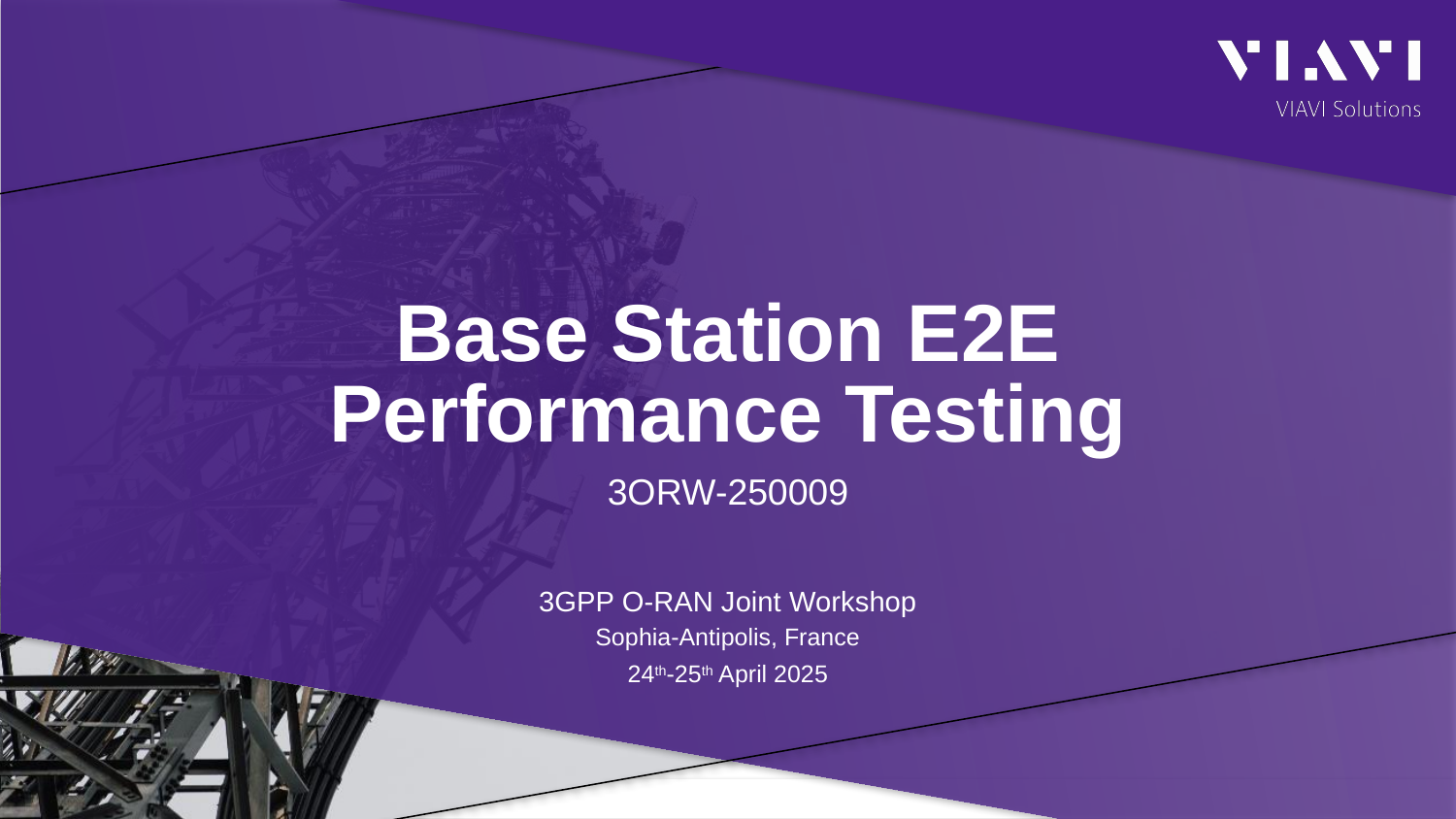

# Base Station E2E Performance Testing
3ORW-250009
3GPP O-RAN Joint Workshop

Sophia-Antipolis, France
24th-25th April 2025